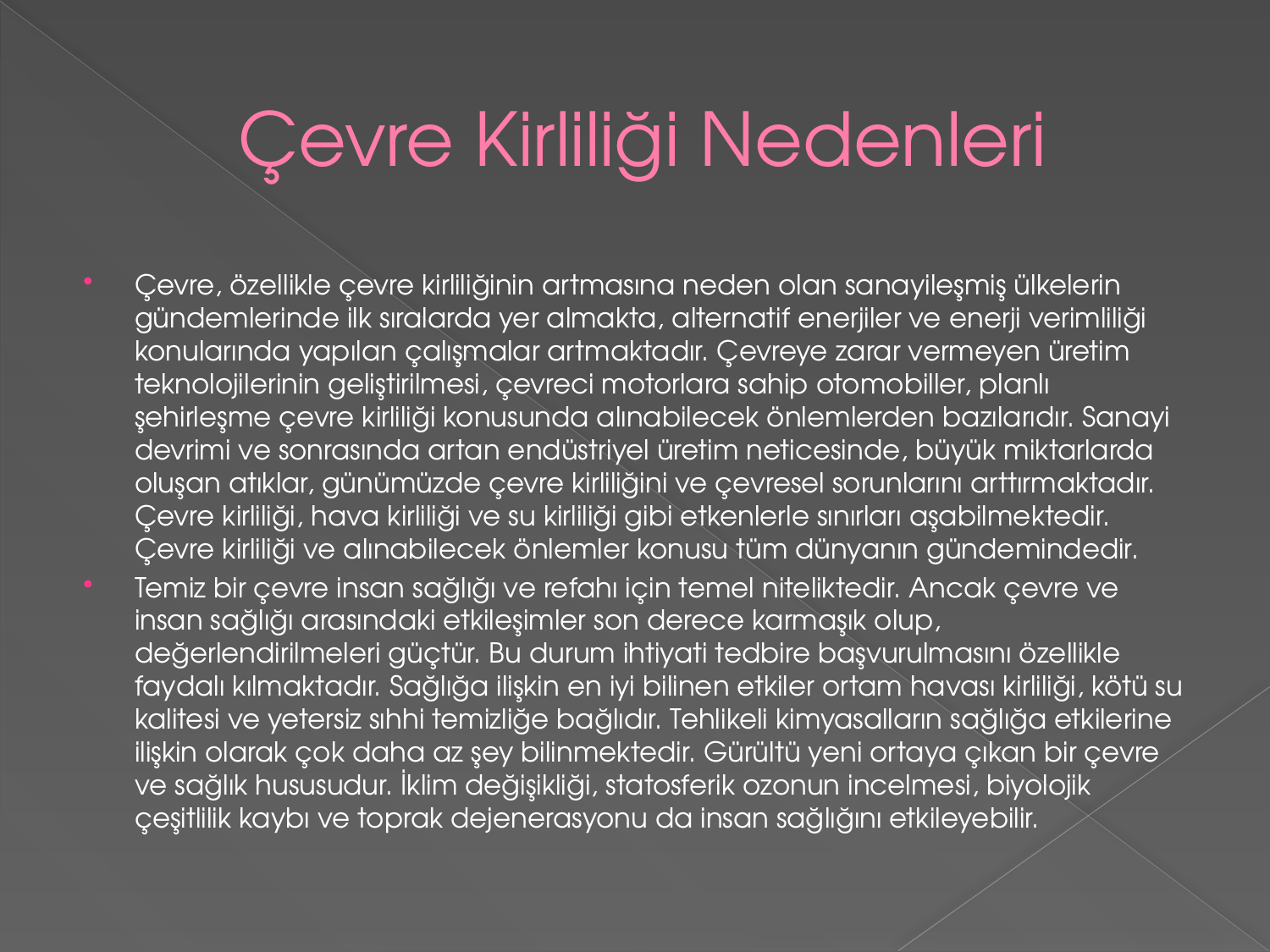

# Çevre Kirliliği Nedenleri
Çevre, özellikle çevre kirliliğinin artmasına neden olan sanayileşmiş ülkelerin gündemlerinde ilk sıralarda yer almakta, alternatif enerjiler ve enerji verimliliği konularında yapılan çalışmalar artmaktadır. Çevreye zarar vermeyen üretim teknolojilerinin geliştirilmesi, çevreci motorlara sahip otomobiller, planlı şehirleşme çevre kirliliği konusunda alınabilecek önlemlerden bazılarıdır. Sanayi devrimi ve sonrasında artan endüstriyel üretim neticesinde, büyük miktarlarda oluşan atıklar, günümüzde çevre kirliliğini ve çevresel sorunlarını arttırmaktadır. Çevre kirliliği, hava kirliliği ve su kirliliği gibi etkenlerle sınırları aşabilmektedir. Çevre kirliliği ve alınabilecek önlemler konusu tüm dünyanın gündemindedir.
Temiz bir çevre insan sağlığı ve refahı için temel niteliktedir. Ancak çevre ve insan sağlığı arasındaki etkileşimler son derece karmaşık olup, değerlendirilmeleri güçtür. Bu durum ihtiyati tedbire başvurulmasını özellikle faydalı kılmaktadır. Sağlığa ilişkin en iyi bilinen etkiler ortam havası kirliliği, kötü su kalitesi ve yetersiz sıhhi temizliğe bağlıdır. Tehlikeli kimyasalların sağlığa etkilerine ilişkin olarak çok daha az şey bilinmektedir. Gürültü yeni ortaya çıkan bir çevre ve sağlık hususudur. İklim değişikliği, statosferik ozonun incelmesi, biyolojik çeşitlilik kaybı ve toprak dejenerasyonu da insan sağlığını etkileyebilir.